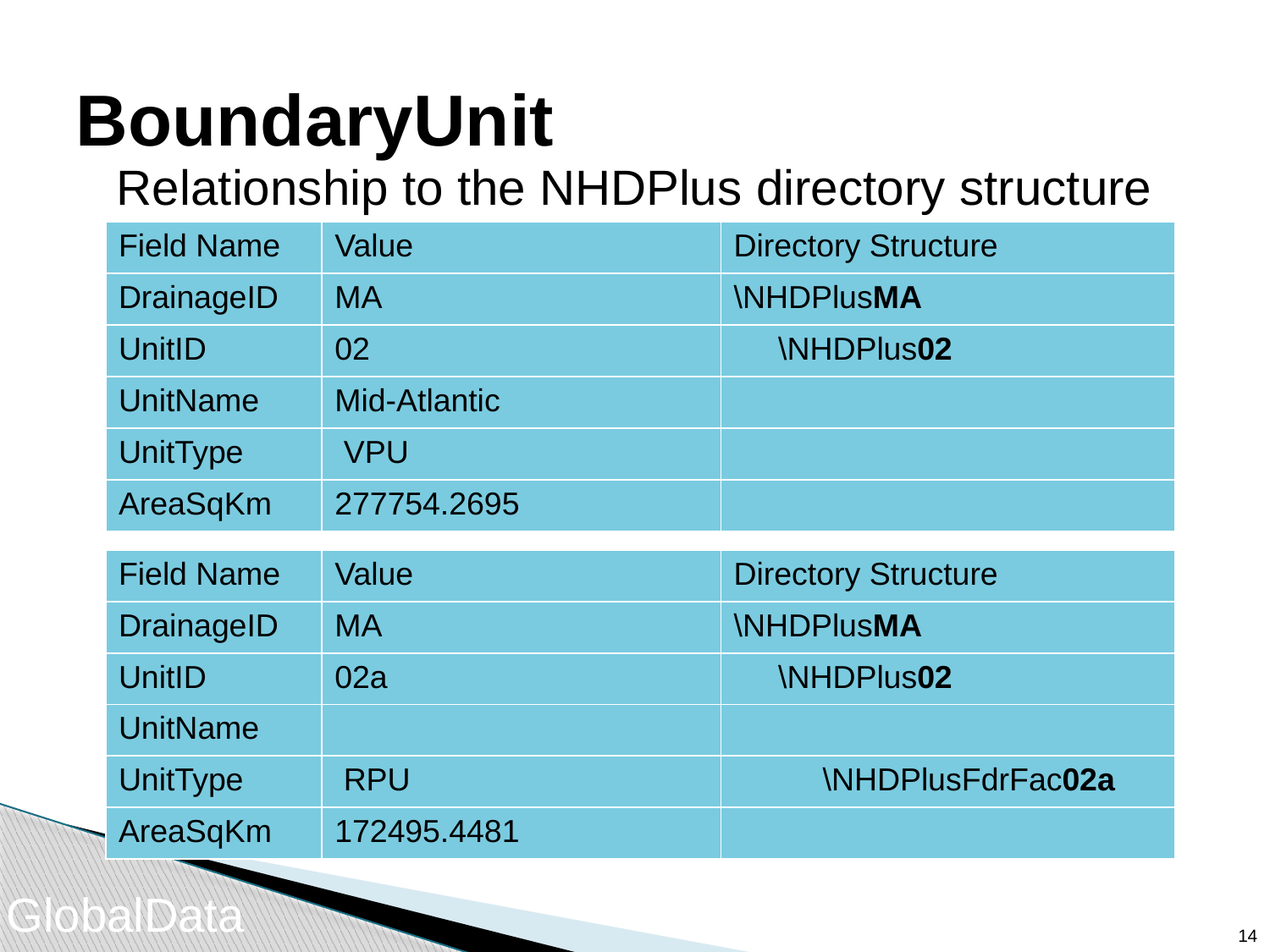

# BoundaryUnit
Relationship to the NHDPlus directory structure
| Field Name | Value | Directory Structure |
| --- | --- | --- |
| DrainageID | MA | \NHDPlusMA |
| UnitID | 02 | \NHDPlus02 |
| UnitName | Mid-Atlantic |  |
| UnitType | VPU |  |
| AreaSqKm | 277754.2695 |  |
| Field Name | Value | Directory Structure |
| --- | --- | --- |
| DrainageID | MA | \NHDPlusMA |
| UnitID | 02a | \NHDPlus02 |
| UnitName |  |  |
| UnitType | RPU | \NHDPlusFdrFac02a |
| AreaSqKm | 172495.4481 |  |
GlobalData
14
14